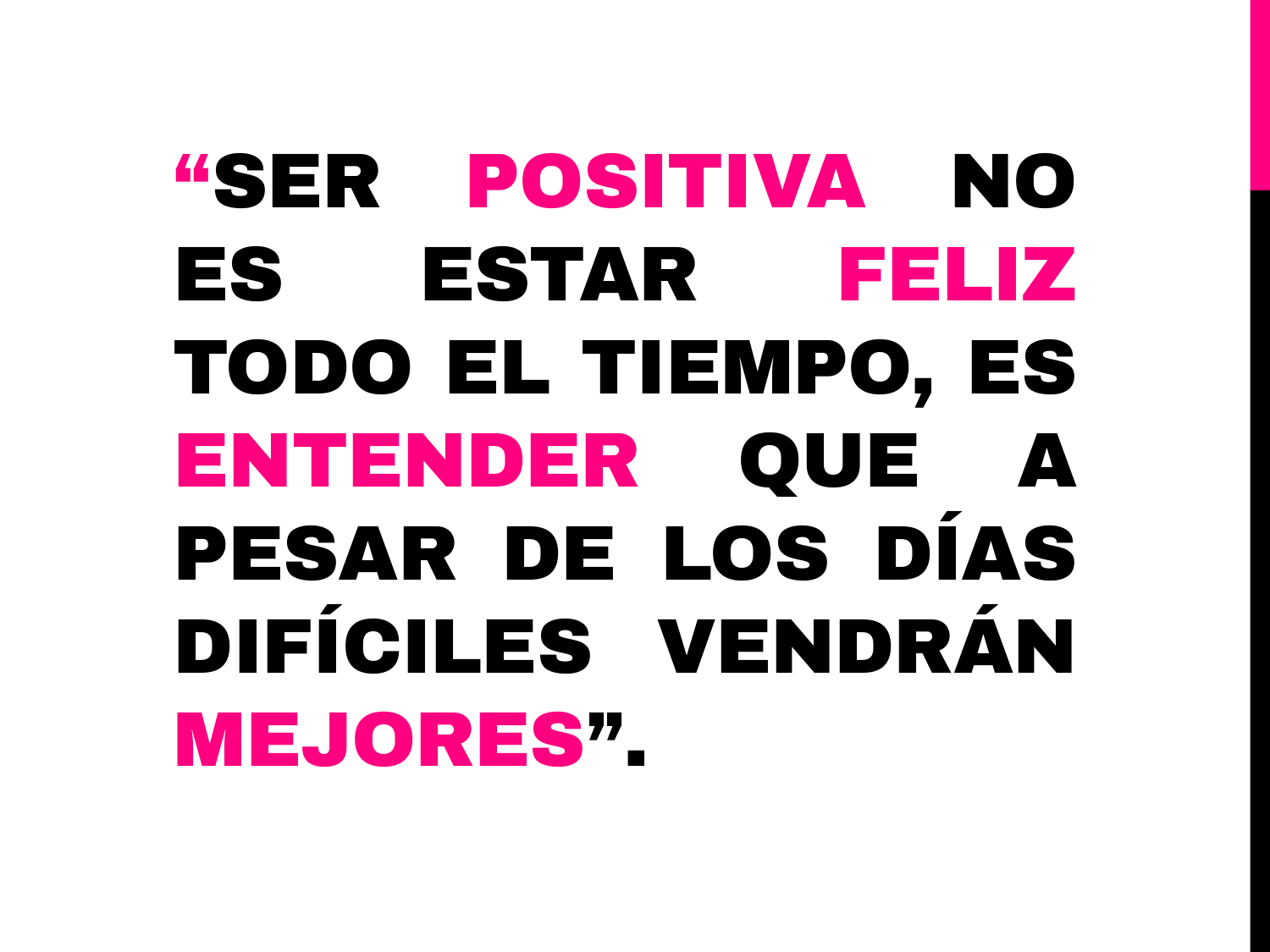

# “Ser positiva no es estar feliz todo el tiempo, es entender que a pesar de los días difíciles vendrán mejores”.